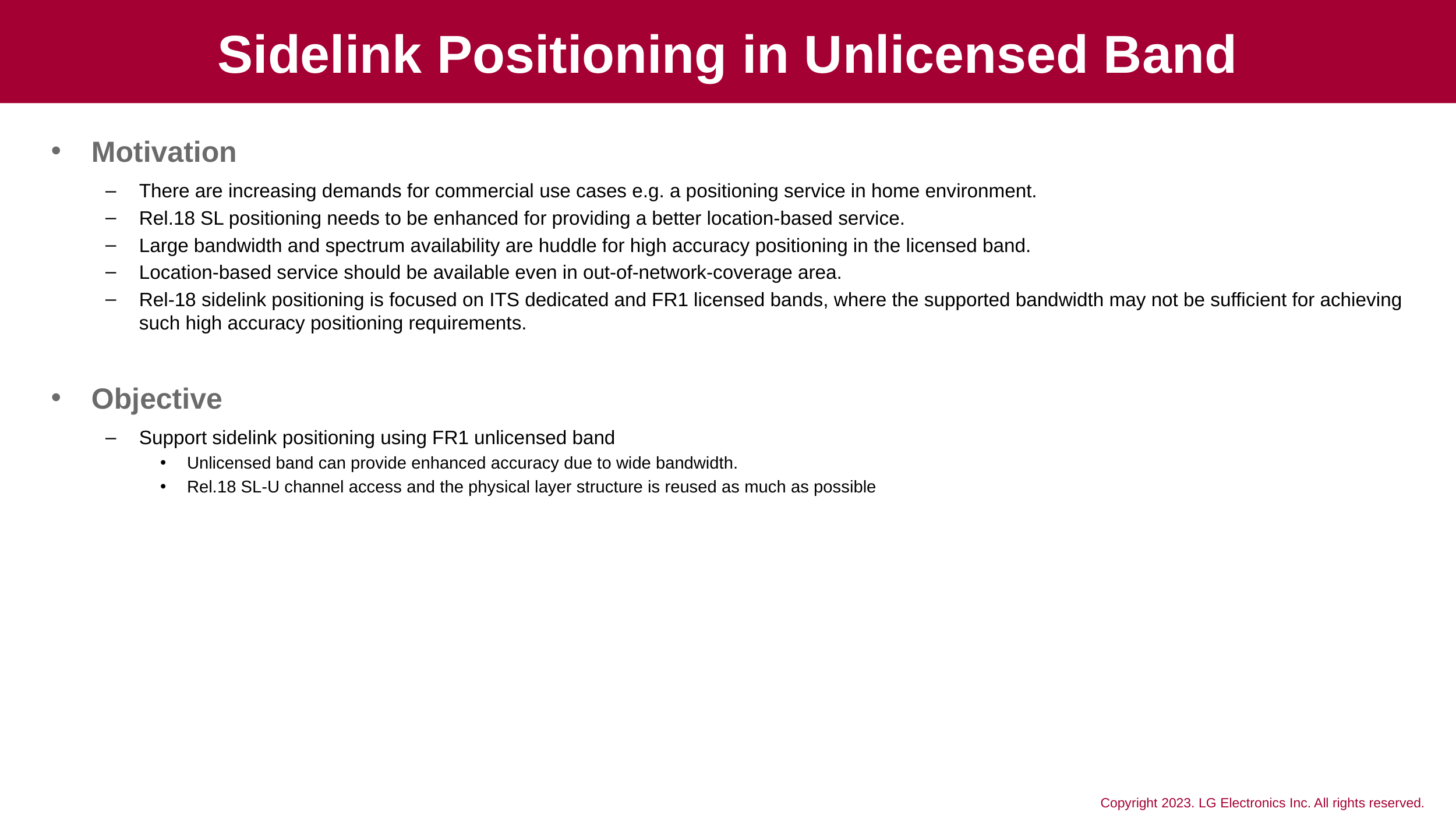

# Sidelink Positioning in Unlicensed Band
Motivation
There are increasing demands for commercial use cases e.g. a positioning service in home environment.
Rel.18 SL positioning needs to be enhanced for providing a better location-based service.
Large bandwidth and spectrum availability are huddle for high accuracy positioning in the licensed band.
Location-based service should be available even in out-of-network-coverage area.
Rel-18 sidelink positioning is focused on ITS dedicated and FR1 licensed bands, where the supported bandwidth may not be sufficient for achieving such high accuracy positioning requirements.

Objective
Support sidelink positioning using FR1 unlicensed band
Unlicensed band can provide enhanced accuracy due to wide bandwidth.
Rel.18 SL-U channel access and the physical layer structure is reused as much as possible